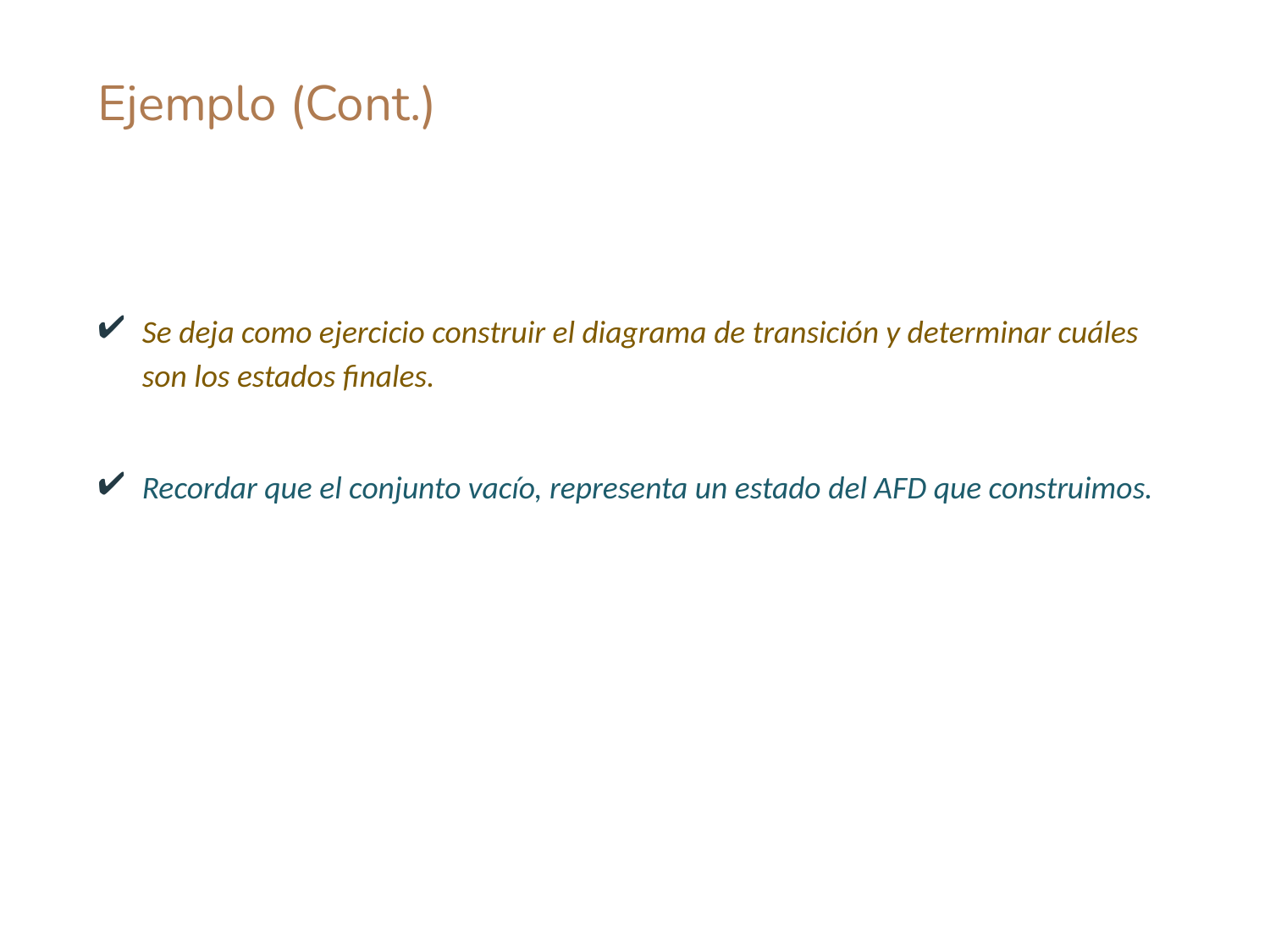

# Ejemplo (Cont.)
Se deja como ejercicio construir el diagrama de transición y determinar cuáles son los estados finales.

Recordar que el conjunto vacío, representa un estado del AFD que construimos.